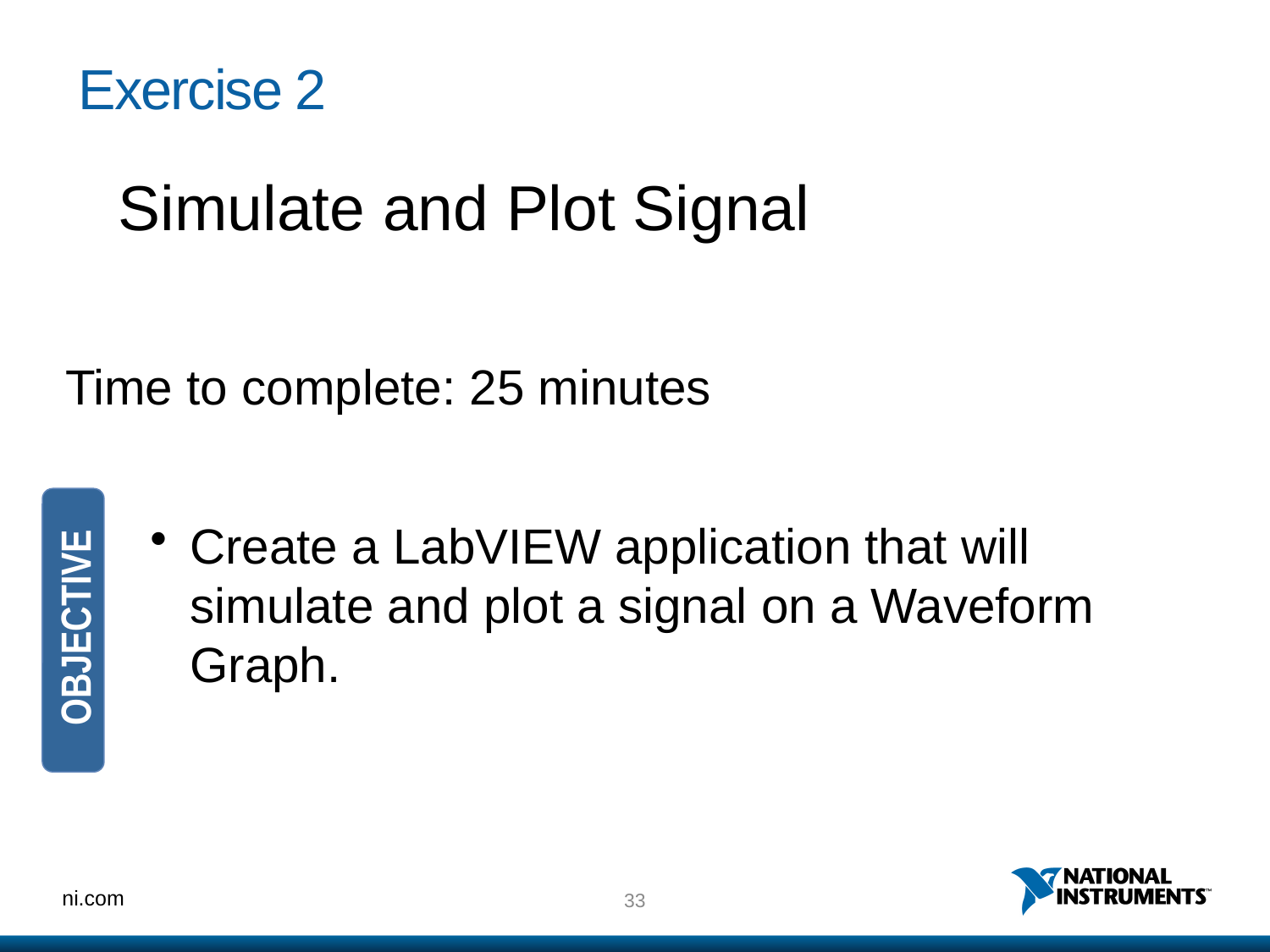

# Exercise 2
	Simulate and Plot Signal

Time to complete: 25 minutes
Create a LabVIEW application that will simulate and plot a signal on a Waveform Graph.
OBJECTIVE